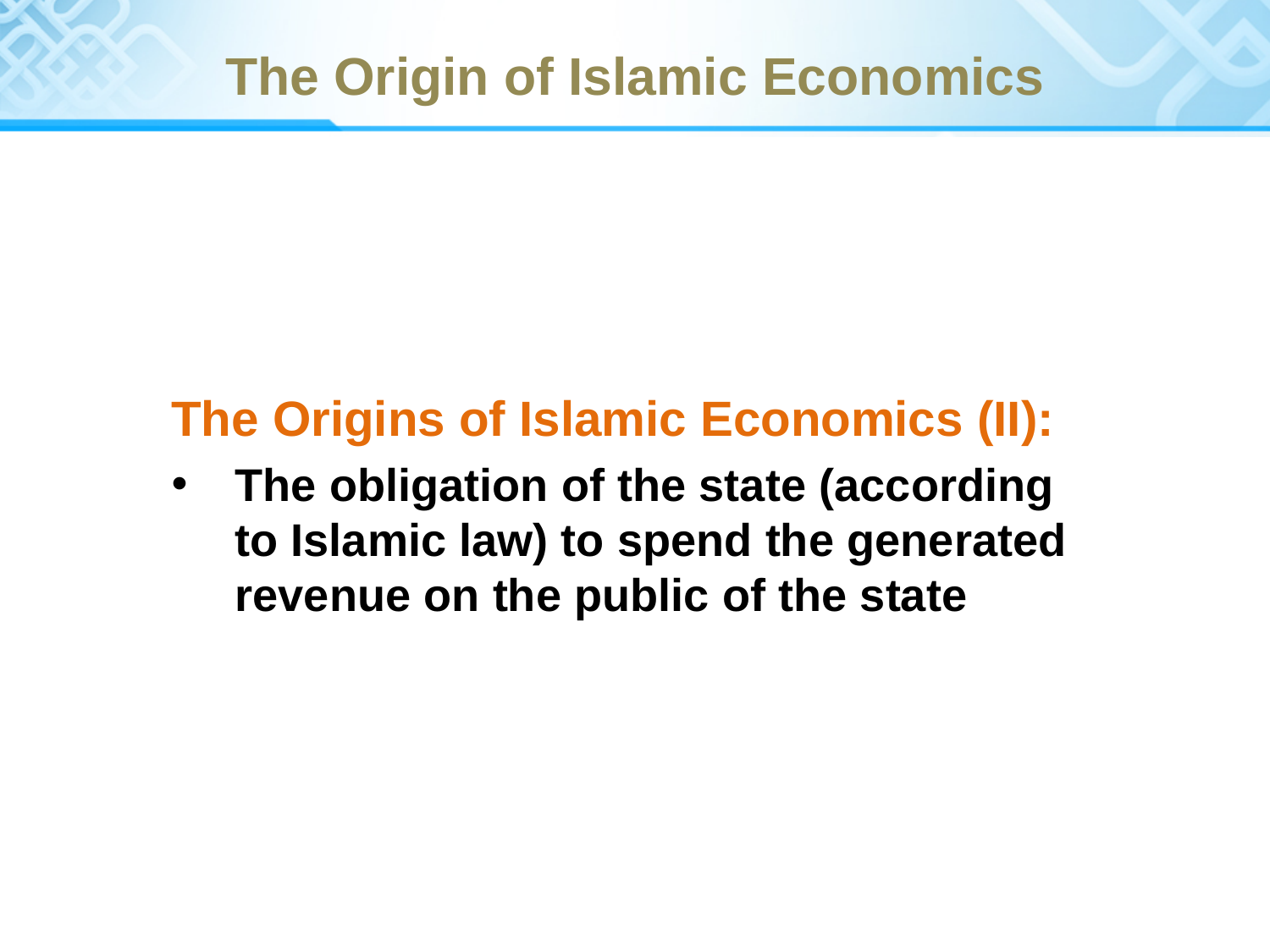

The Origin of Islamic Economics

The Origins of Islamic Economics (II):
The obligation of the state (according to Islamic law) to spend the generated revenue on the public of the state